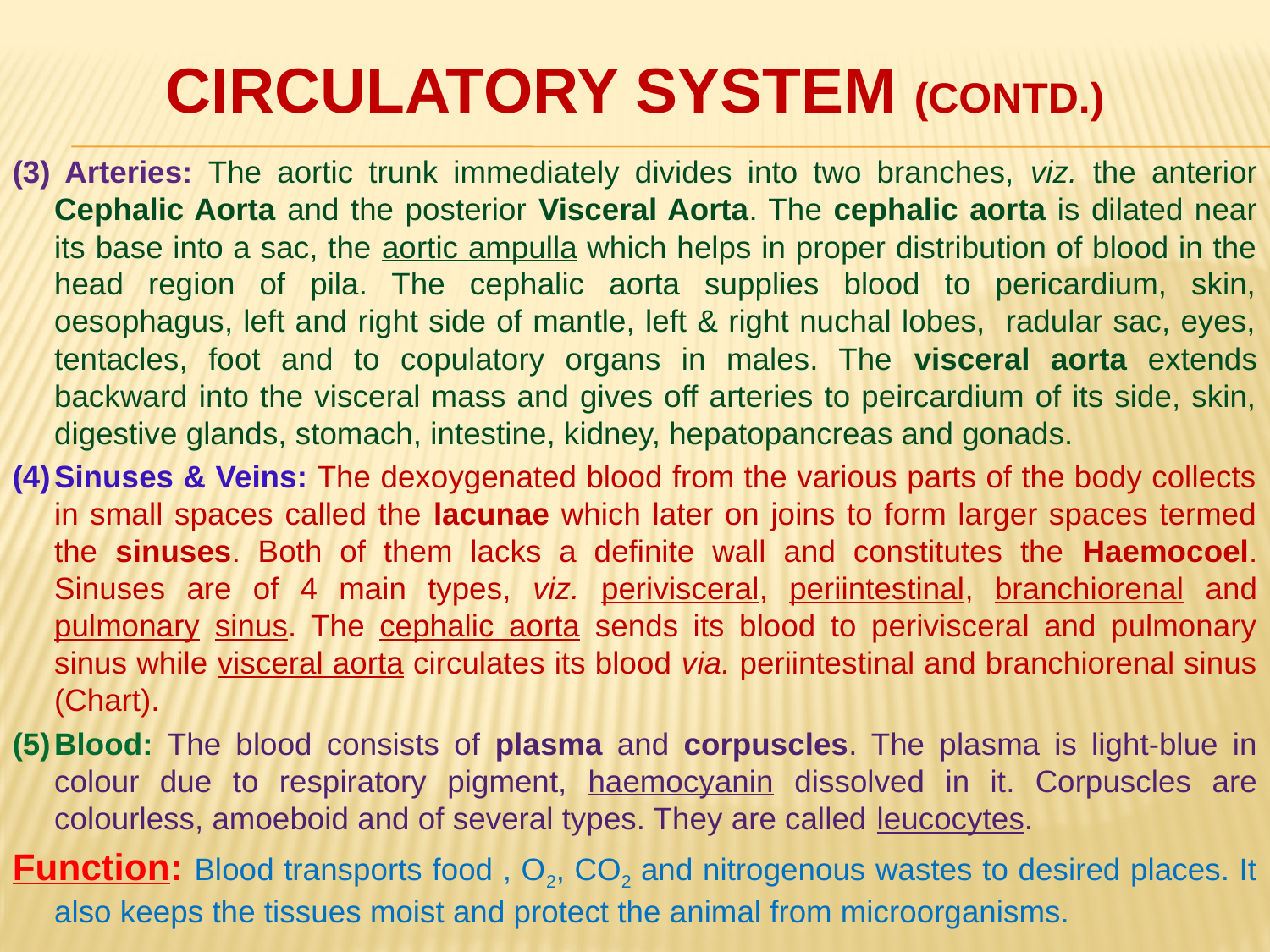

# Circulatory System (Contd.)
(3) Arteries: The aortic trunk immediately divides into two branches, viz. the anterior Cephalic Aorta and the posterior Visceral Aorta. The cephalic aorta is dilated near its base into a sac, the aortic ampulla which helps in proper distribution of blood in the head region of pila. The cephalic aorta supplies blood to pericardium, skin, oesophagus, left and right side of mantle, left & right nuchal lobes,  radular sac, eyes, tentacles, foot and to copulatory organs in males. The visceral aorta extends backward into the visceral mass and gives off arteries to peircardium of its side, skin, digestive glands, stomach, intestine, kidney, hepatopancreas and gonads.
(4)	Sinuses & Veins: The dexoygenated blood from the various parts of the body collects in small spaces called the lacunae which later on joins to form larger spaces termed the sinuses. Both of them lacks a definite wall and constitutes the Haemocoel. Sinuses are of 4 main types, viz. perivisceral, periintestinal, branchiorenal and pulmonary sinus. The cephalic aorta sends its blood to perivisceral and pulmonary sinus while visceral aorta circulates its blood via. periintestinal and branchiorenal sinus (Chart).
(5)	Blood: The blood consists of plasma and corpuscles. The plasma is light-blue in colour due to respiratory pigment, haemocyanin dissolved in it. Corpuscles are colourless, amoeboid and of several types. They are called leucocytes.
Function: Blood transports food , O2, CO2 and nitrogenous wastes to desired places. It also keeps the tissues moist and protect the animal from microorganisms.